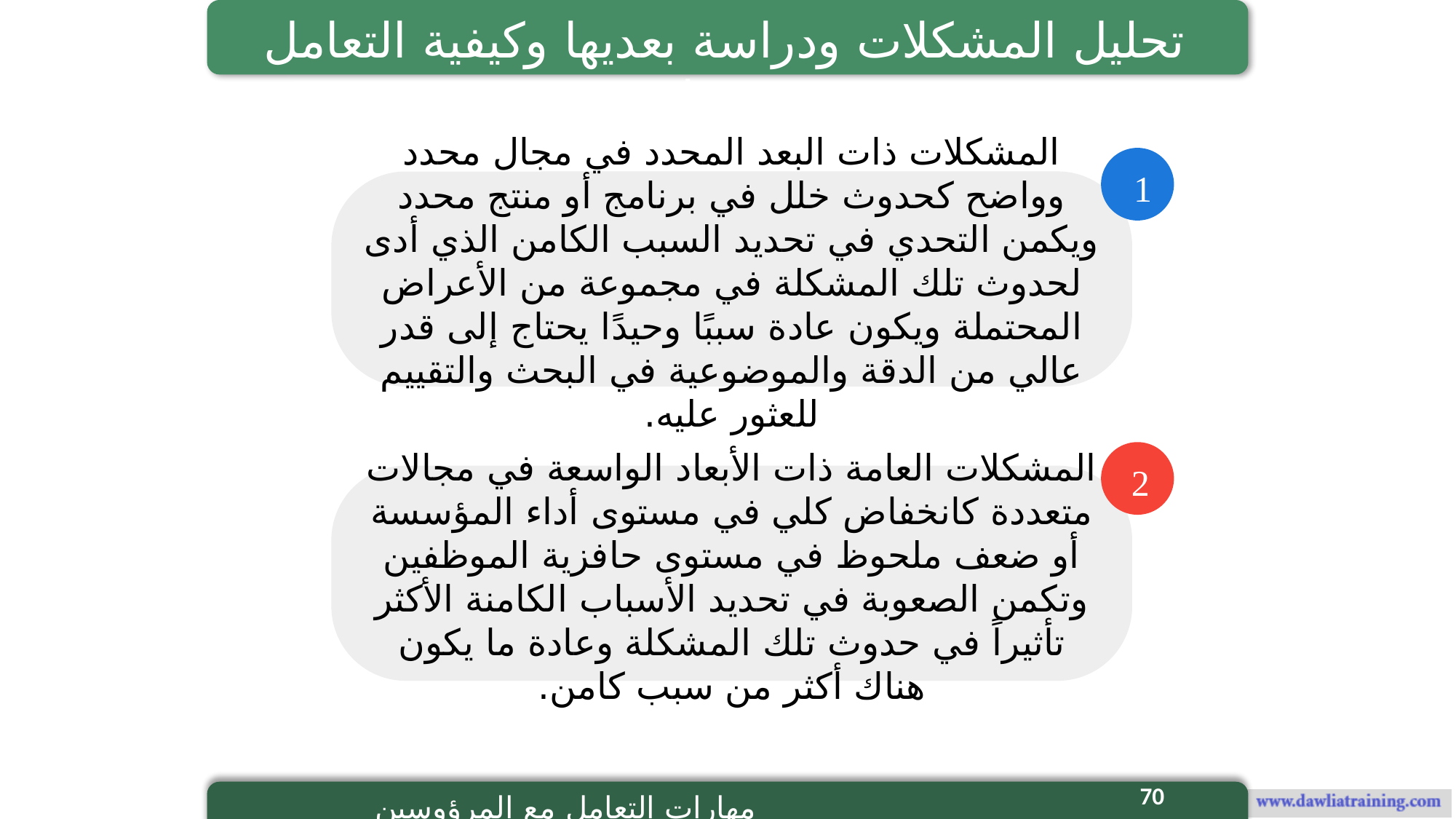

تحليل المشكلات ودراسة بعديها وكيفية التعامل معها
 1
المشكلات ذات البعد المحدد في مجال محدد وواضح كحدوث خلل في برنامج أو منتج محدد ويكمن التحدي في تحديد السبب الكامن الذي أدى لحدوث تلك المشكلة في مجموعة من الأعراض المحتملة ويكون عادة سببًا وحيدًا يحتاج إلى قدر عالي من الدقة والموضوعية في البحث والتقييم للعثور عليه.
 2
المشكلات العامة ذات الأبعاد الواسعة في مجالات متعددة كانخفاض كلي في مستوى أداء المؤسسة أو ضعف ملحوظ في مستوى حافزية الموظفين وتكمن الصعوبة في تحديد الأسباب الكامنة الأكثر تأثيراً في حدوث تلك المشكلة وعادة ما يكون هناك أكثر من سبب كامن.
70

مهارات التعامل مع المرؤوسين